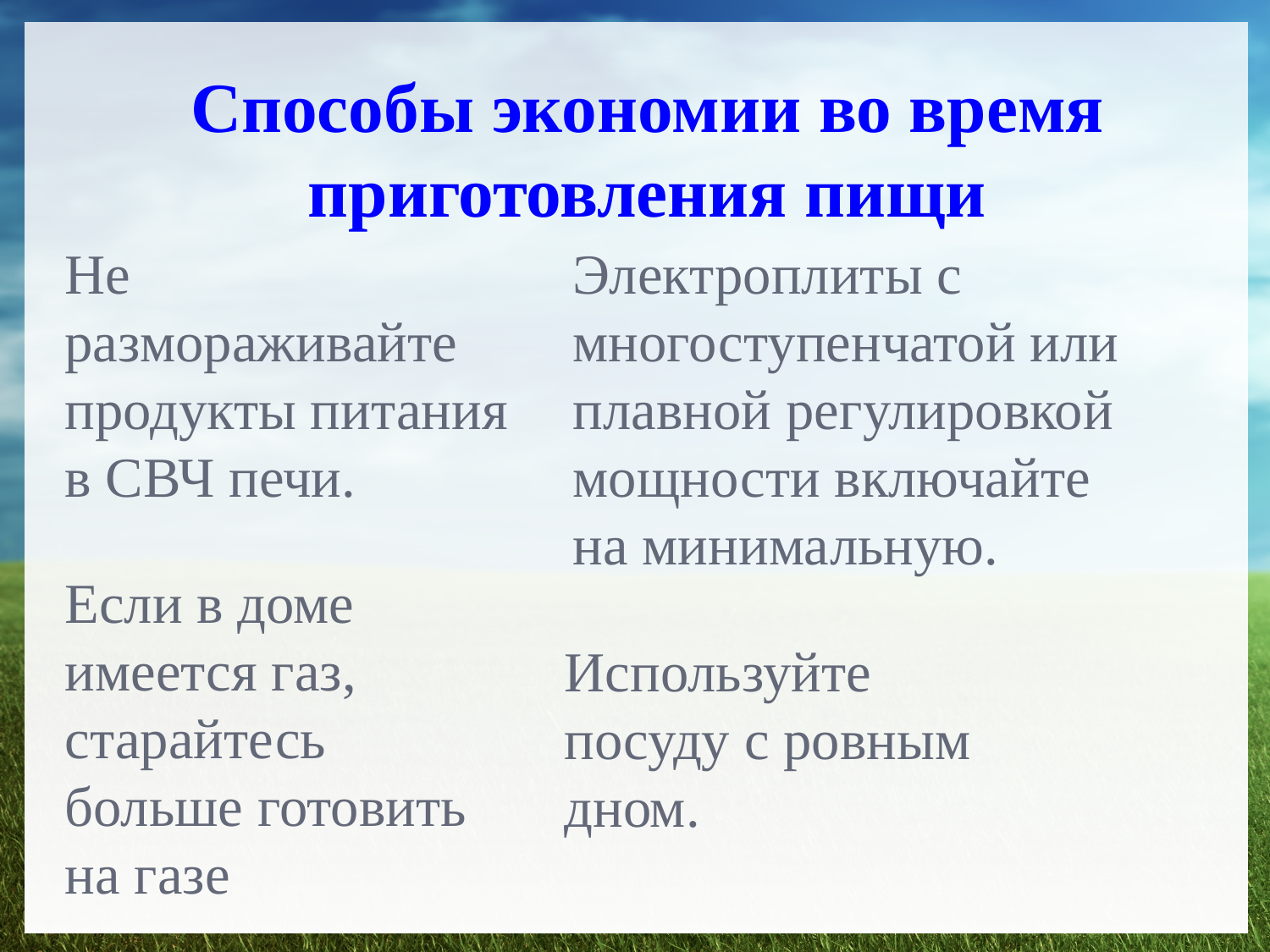

Способы экономии во время приготовления пищи
Не размораживайте продукты питания в СВЧ печи.
Электроплиты с многоступенчатой или плавной регулировкой мощности включайте на минимальную.
Если в доме имеется газ, старайтесь больше готовить на газе
Используйте посуду с ровным дном.